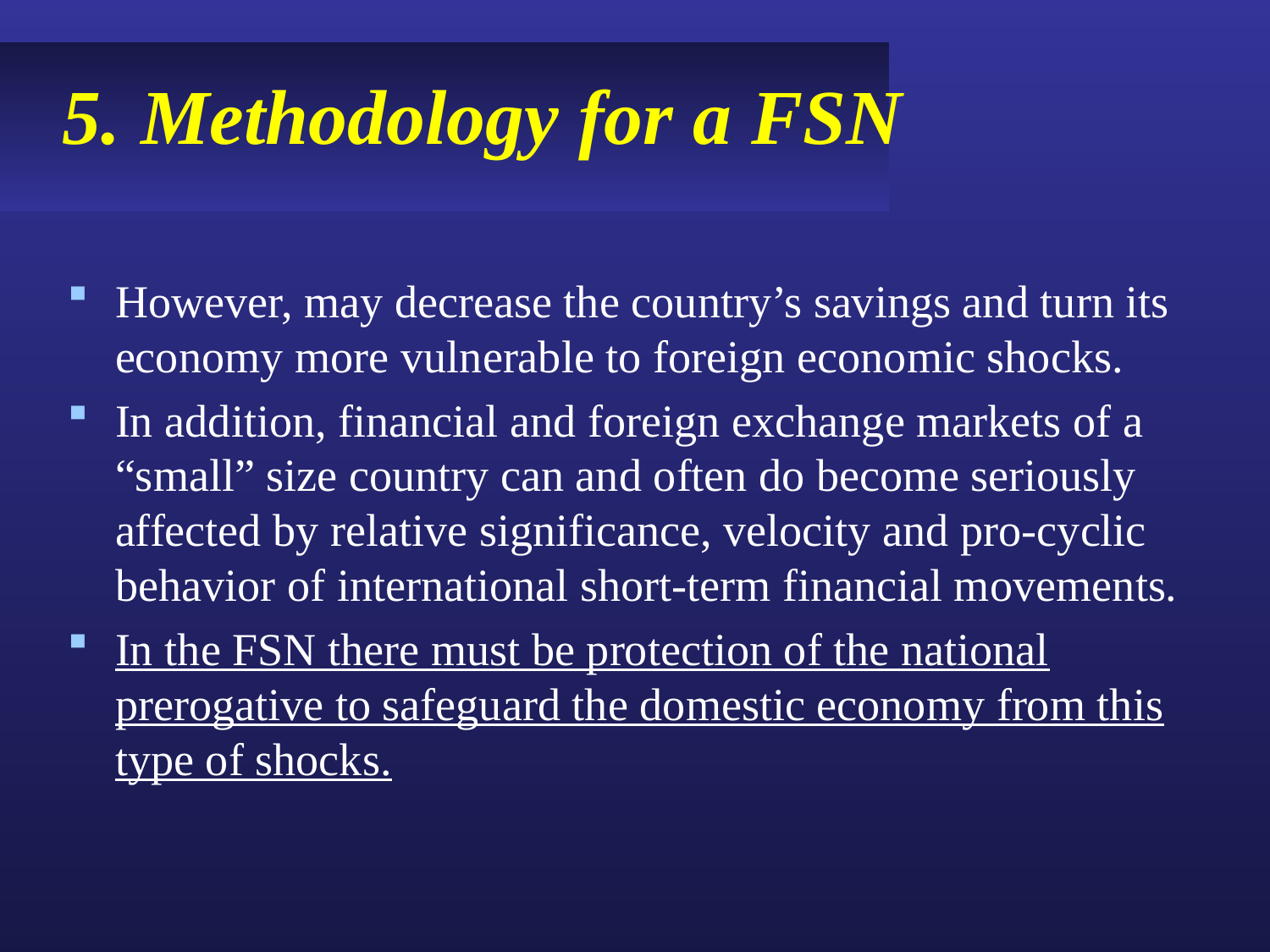

# 5. Methodology for a FSN

However, may decrease the country’s savings and turn its economy more vulnerable to foreign economic shocks.
In addition, financial and foreign exchange markets of a “small” size country can and often do become seriously affected by relative significance, velocity and pro-cyclic behavior of international short-term financial movements.
In the FSN there must be protection of the national prerogative to safeguard the domestic economy from this type of shocks.